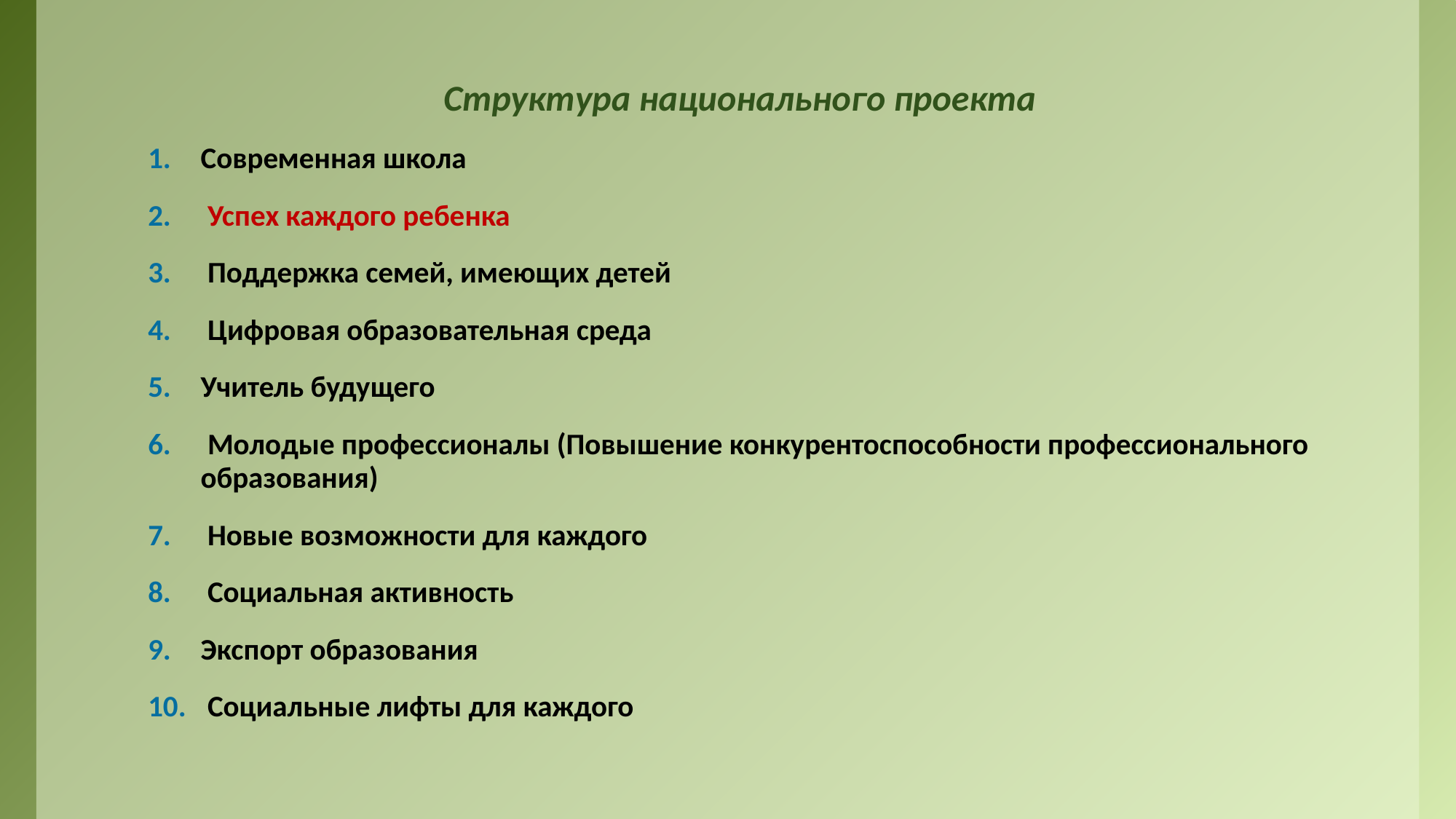

# Структура национального проекта
Современная школа
 Успех каждого ребенка
 Поддержка семей, имеющих детей
 Цифровая образовательная среда
Учитель будущего
 Молодые профессионалы (Повышение конкурентоспособности профессионального образования)
 Новые возможности для каждого
 Социальная активность
Экспорт образования
 Социальные лифты для каждого